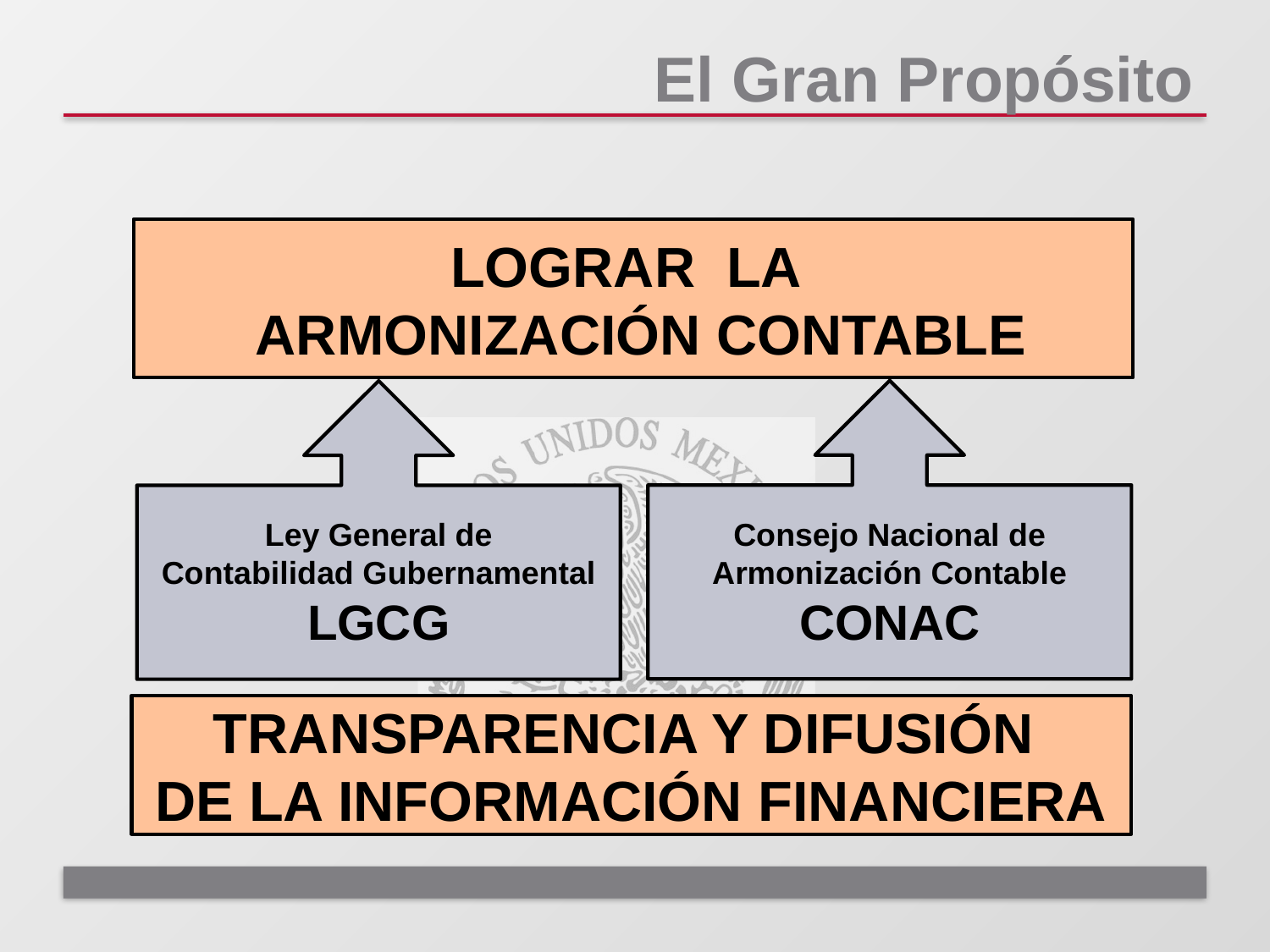

# El Gran Propósito
LOGRAR  LA
 ARMONIZACIÓN CONTABLE
Consejo Nacional de
Armonización Contable
CONAC
Ley General de
Contabilidad Gubernamental
LGCG
TRANSPARENCIA Y DIFUSIÓN
DE LA INFORMACIÓN FINANCIERA